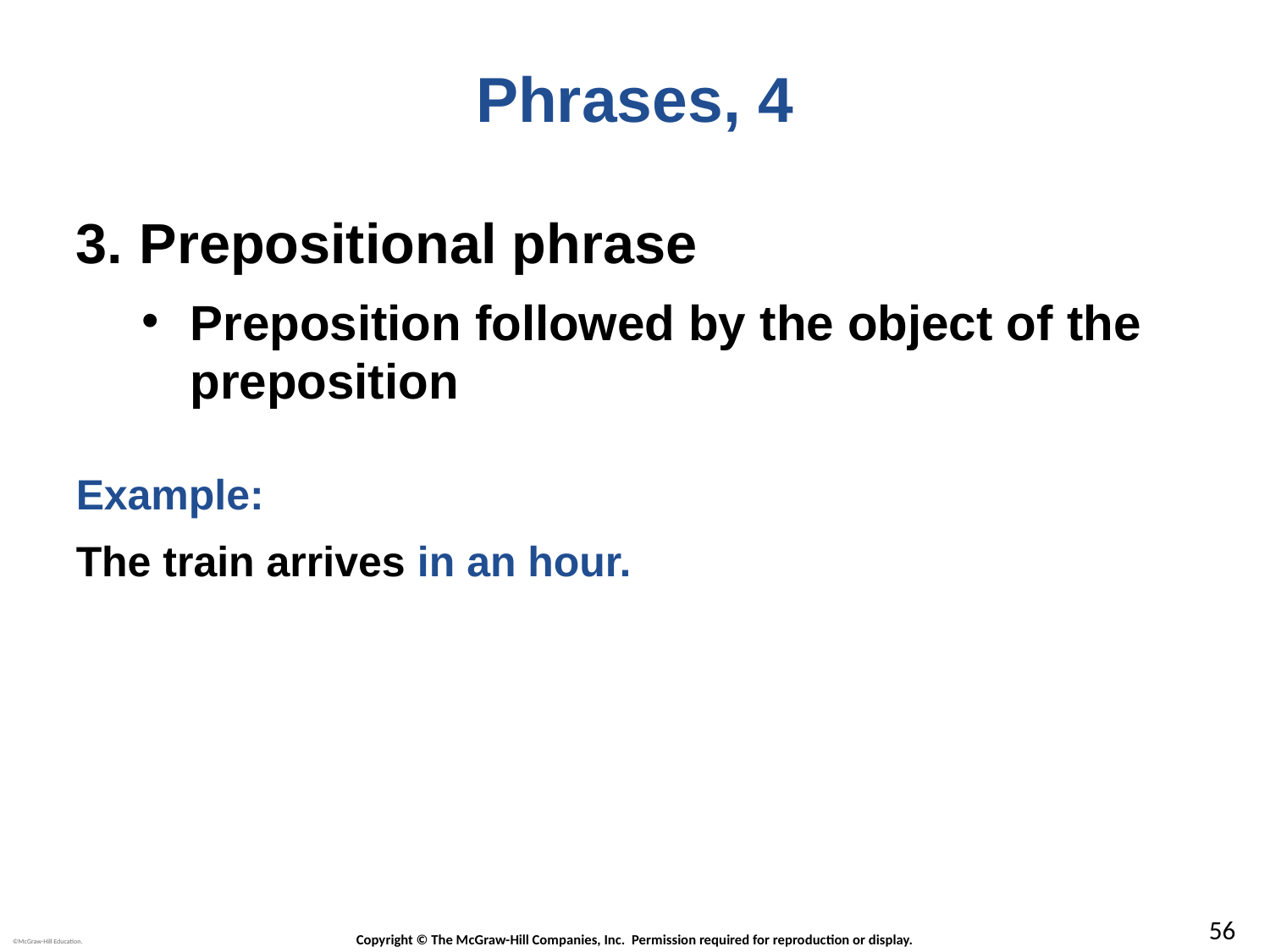

# Phrases, 4
Prepositional phrase
Preposition followed by the object of the preposition
Example:
The train arrives in an hour.